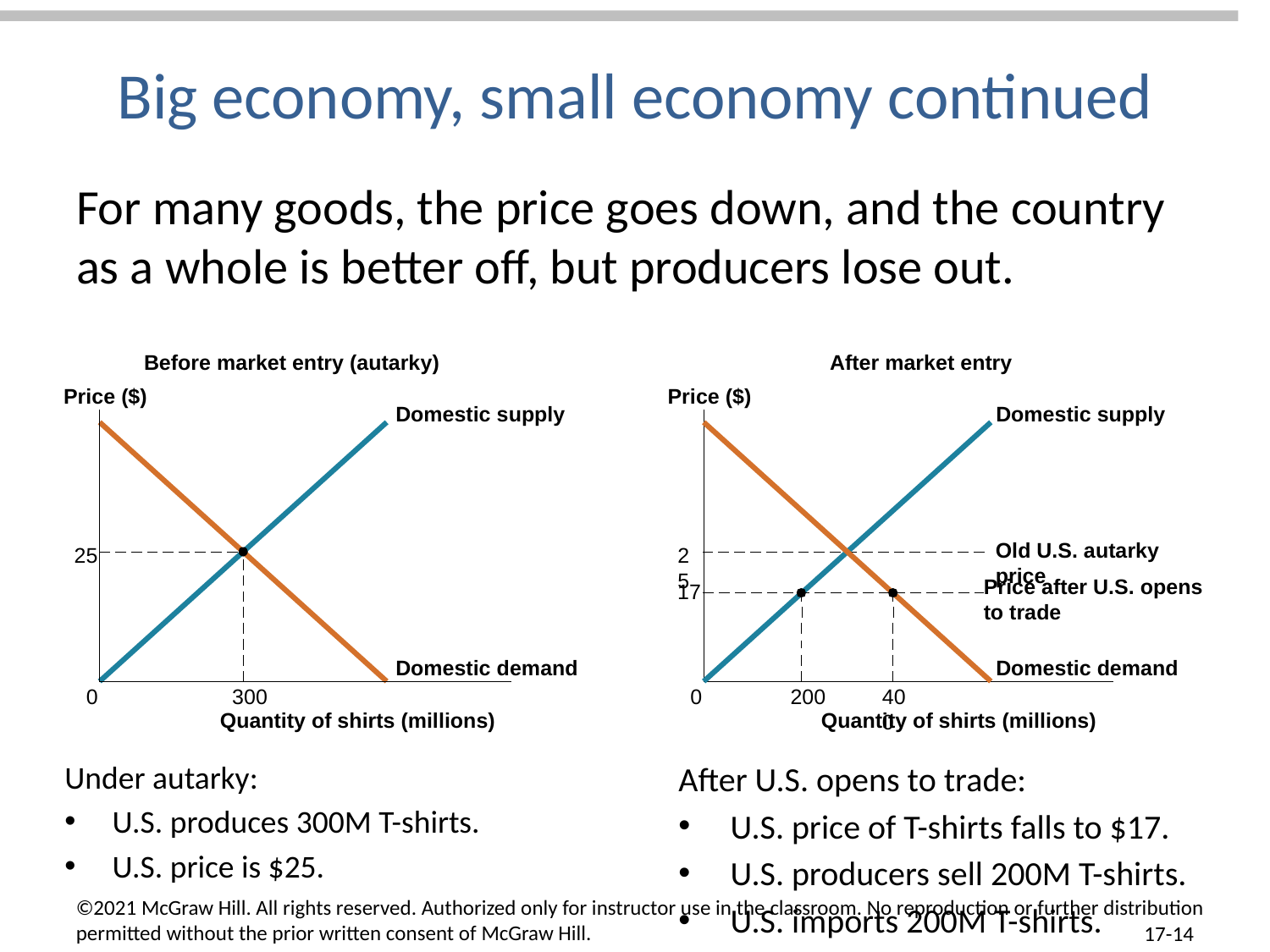

# Big economy, small economy continued
For many goods, the price goes down, and the country as a whole is better off, but producers lose out.
Before market entry (autarky)
Price ($)
Domestic supply

Domestic demand
25

300

0
Quantity of shirts (millions)
After market entry
Price ($)
Domestic supply

Old U.S. autarky price
25

Price after U.S. opens
to trade
17

Domestic demand

0
200
400
Quantity of shirts (millions)
Under autarky:
U.S. produces 300M T-shirts.
U.S. price is $25.
After U.S. opens to trade:
U.S. price of T-shirts falls to $17.
U.S. producers sell 200M T-shirts.
U.S. imports 200M T-shirts.